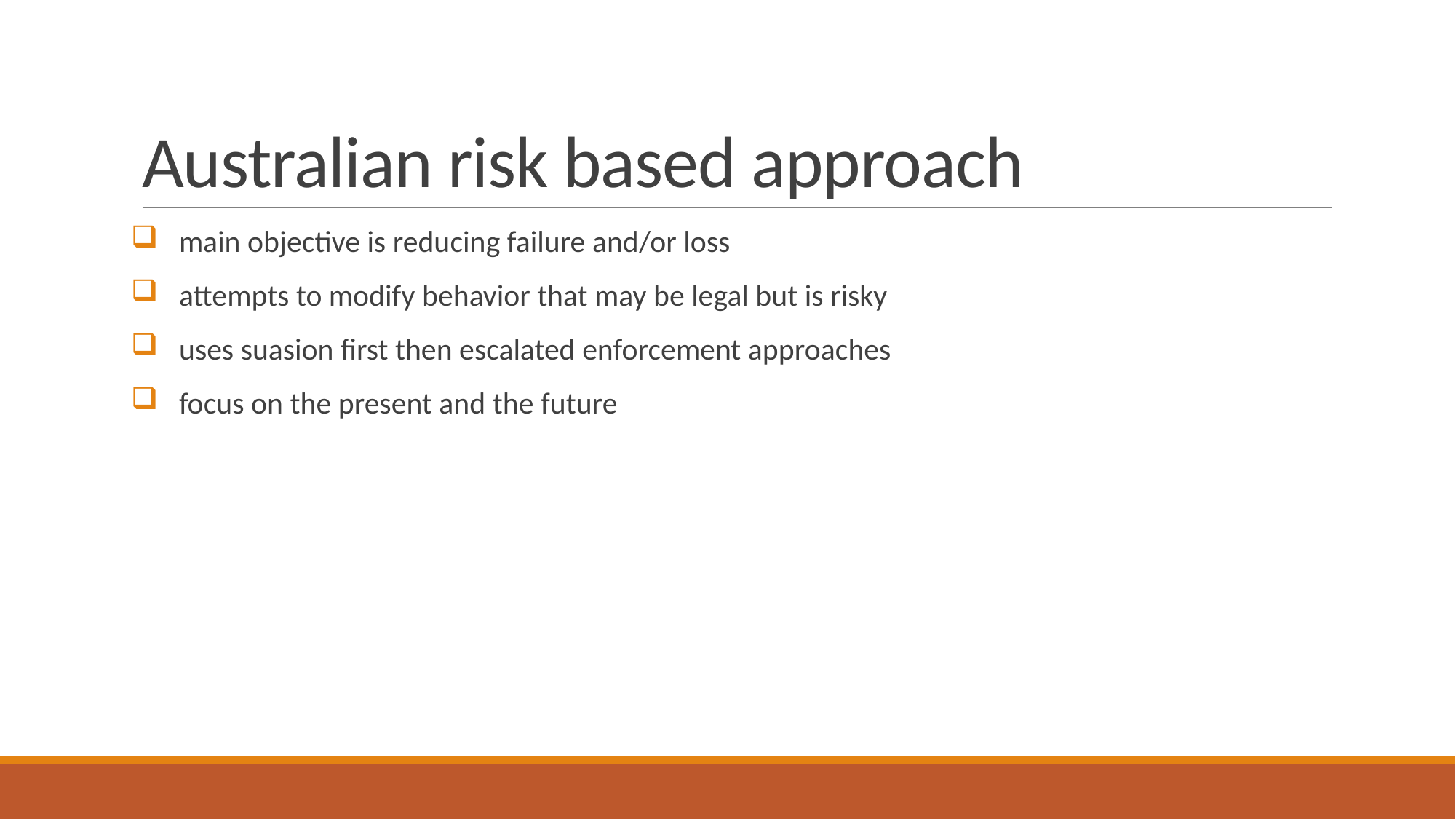

# Australian risk based approach
   main objective is reducing failure and/or loss
   attempts to modify behavior that may be legal but is risky
   uses suasion first then escalated enforcement approaches
   focus on the present and the future